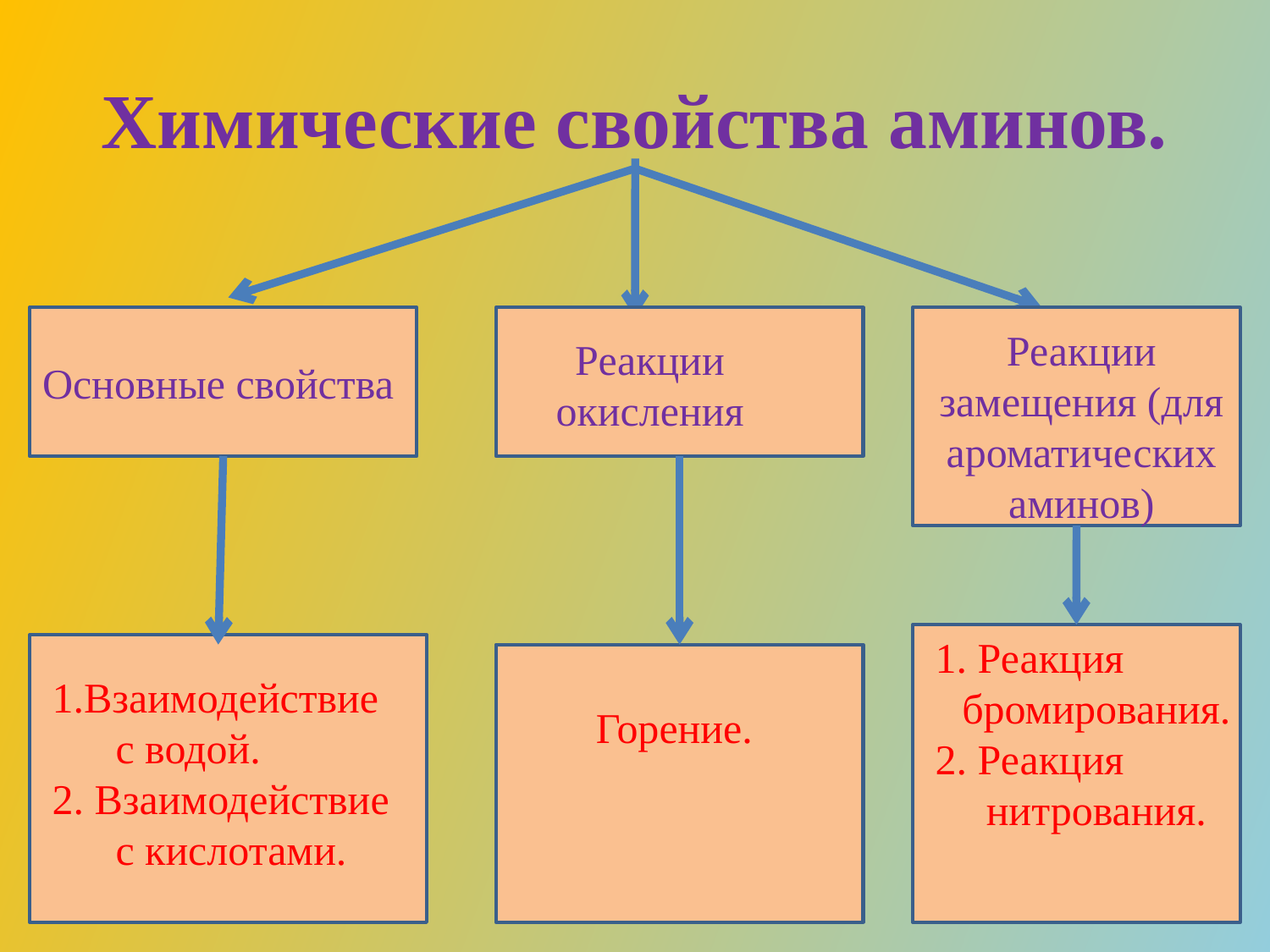

# Химические свойства аминов.
Основные свойства

Реакции замещения (для ароматических аминов)
Реакции окисления

1. Реакция
бромирования.
2. Реакция
нитрования.

Горение.
1.Взаимодействие с водой.
2. Взаимодействие с кислотами.